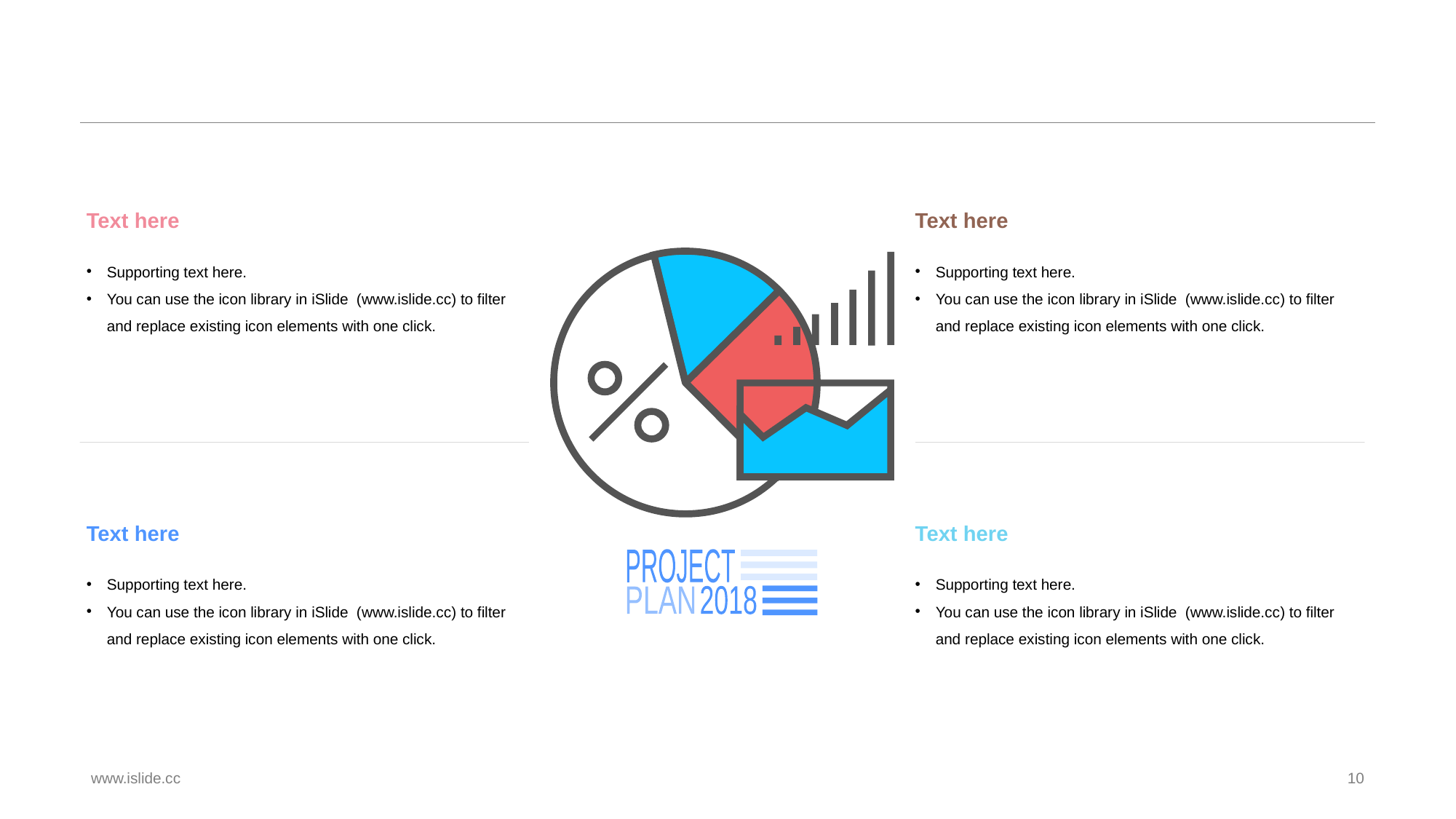

#
Text here
Text here
Supporting text here.
You can use the icon library in iSlide  (www.islide.cc) to filter and replace existing icon elements with one click.

Supporting text here.
You can use the icon library in iSlide  (www.islide.cc) to filter and replace existing icon elements with one click.

Text here
Text here
PROJECT

Supporting text here.
You can use the icon library in iSlide  (www.islide.cc) to filter and replace existing icon elements with one click.
Supporting text here.
You can use the icon library in iSlide  (www.islide.cc) to filter and replace existing icon elements with one click.

2018
PLAN

www.islide.cc
10